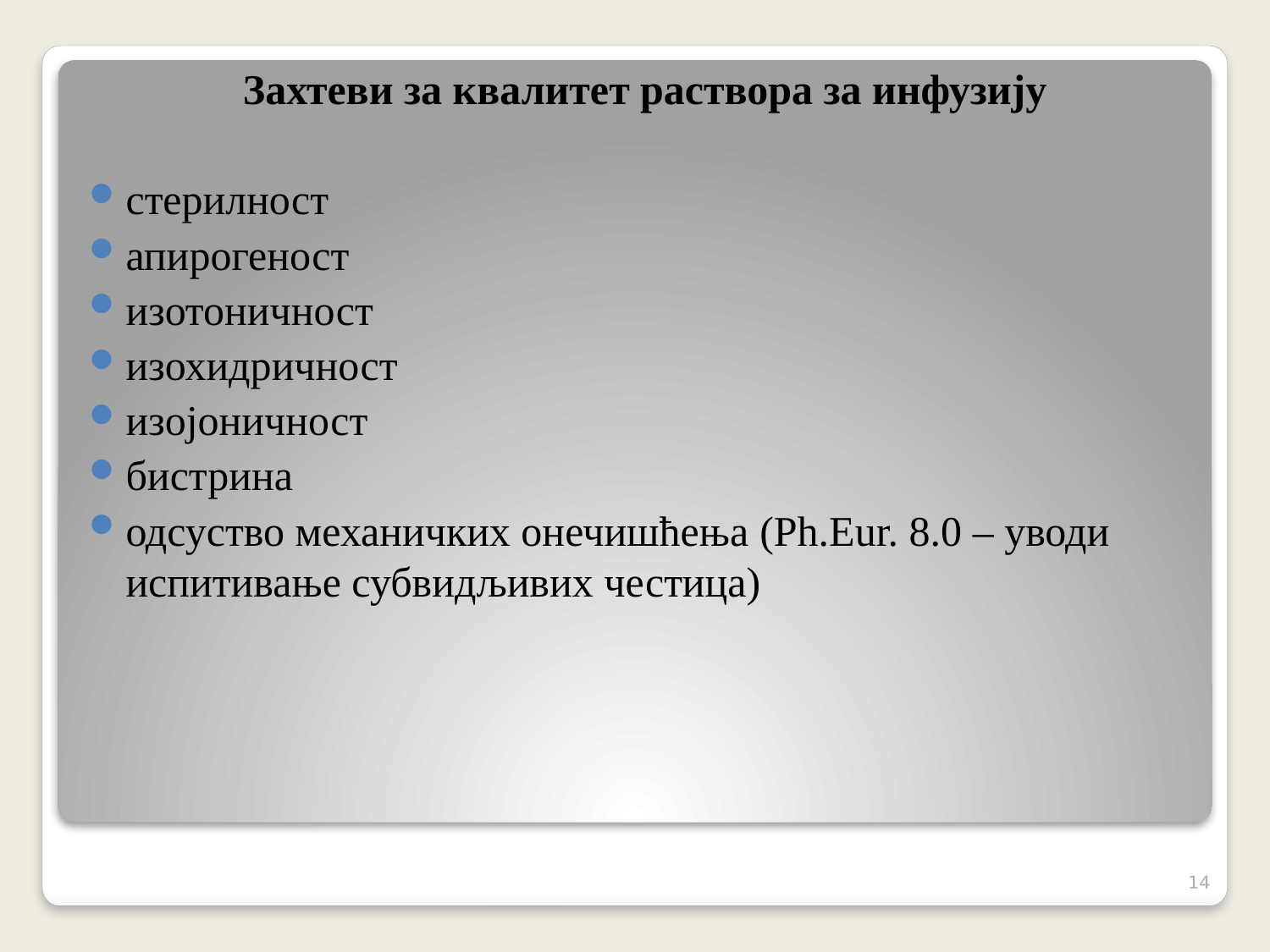

Захтеви за квалитет раствора за инфузију

стерилност
апирогеност
изотоничност
изохидричност
изојоничност
бистрина
одсуство механичких онечишћења (Ph.Eur. 8.0 – уводи испитивање субвидљивих честица)

14